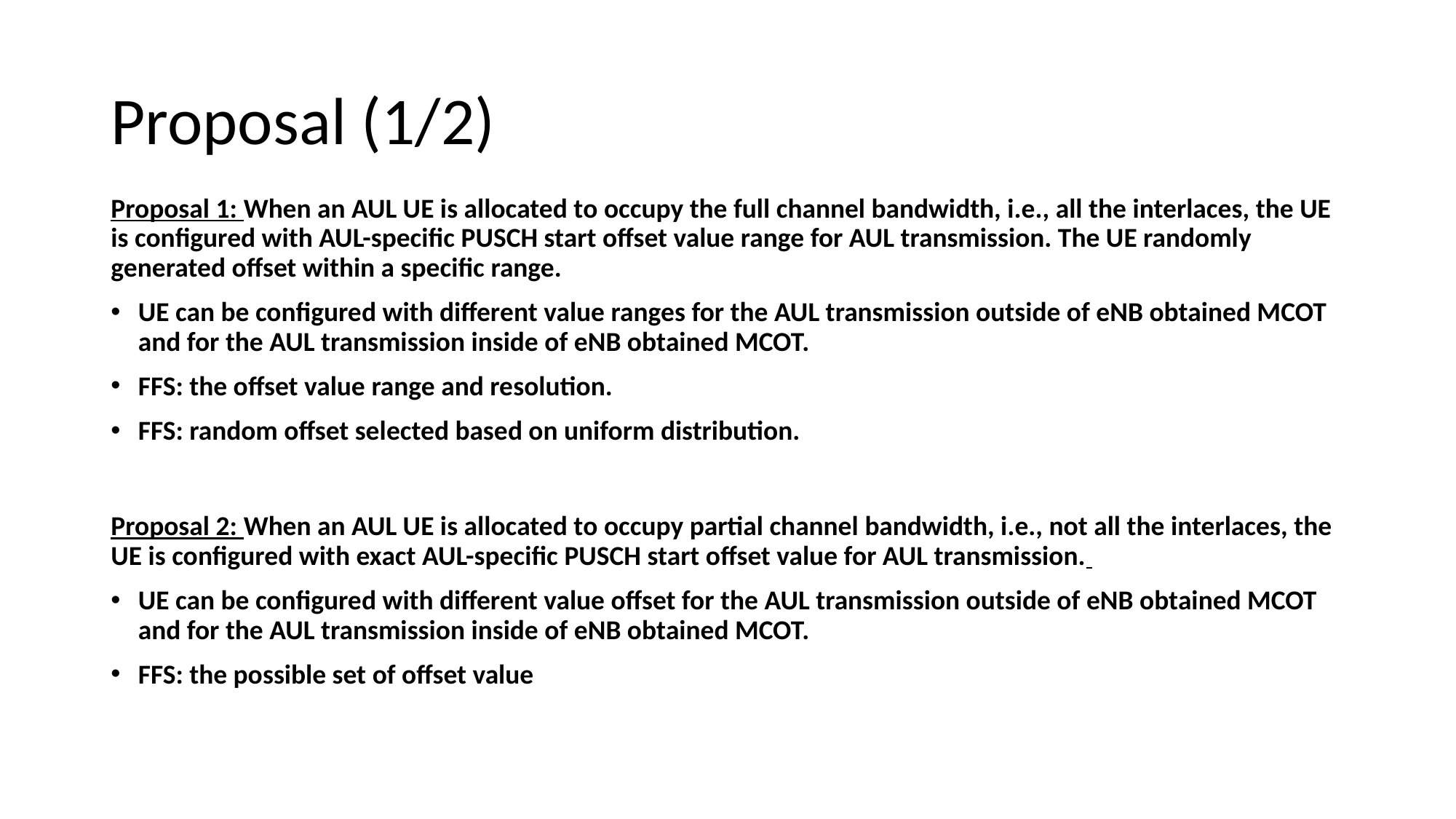

# Proposal (1/2)
Proposal 1: When an AUL UE is allocated to occupy the full channel bandwidth, i.e., all the interlaces, the UE is configured with AUL-specific PUSCH start offset value range for AUL transmission. The UE randomly generated offset within a specific range.
UE can be configured with different value ranges for the AUL transmission outside of eNB obtained MCOT and for the AUL transmission inside of eNB obtained MCOT.
FFS: the offset value range and resolution.
FFS: random offset selected based on uniform distribution.

Proposal 2: When an AUL UE is allocated to occupy partial channel bandwidth, i.e., not all the interlaces, the UE is configured with exact AUL-specific PUSCH start offset value for AUL transmission.
UE can be configured with different value offset for the AUL transmission outside of eNB obtained MCOT and for the AUL transmission inside of eNB obtained MCOT.
FFS: the possible set of offset value